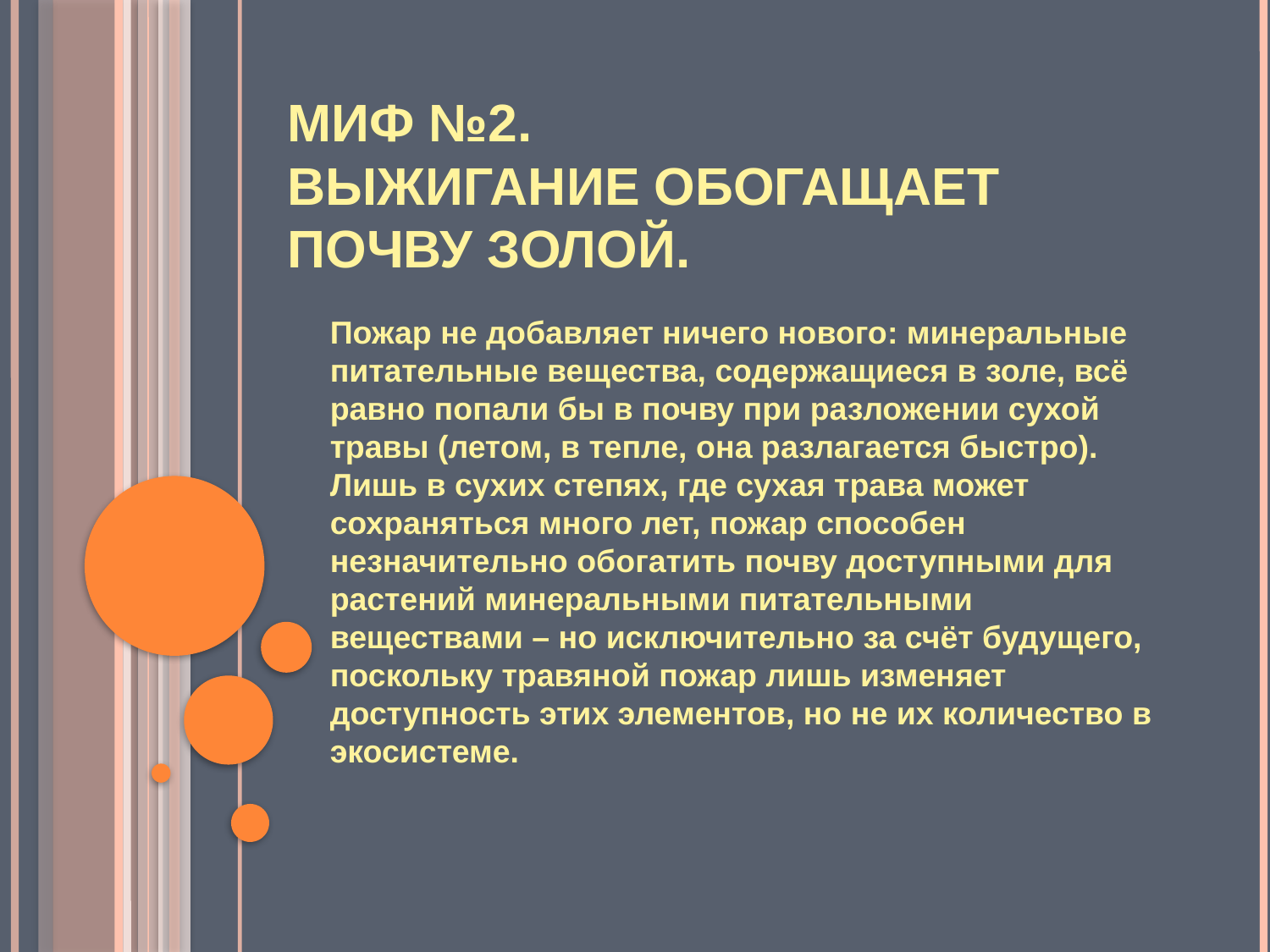

# Миф №2. Выжигание обогащает почву золой.
Пожар не добавляет ничего нового: минеральные питательные вещества, содержащиеся в золе, всё равно попали бы в почву при разложении сухой травы (летом, в тепле, она разлагается быстро). Лишь в сухих степях, где сухая трава может сохраняться много лет, пожар способен незначительно обогатить почву доступными для растений минеральными питательными веществами – но исключительно за счёт будущего, поскольку травяной пожар лишь изменяет доступность этих элементов, но не их количество в экосистеме.